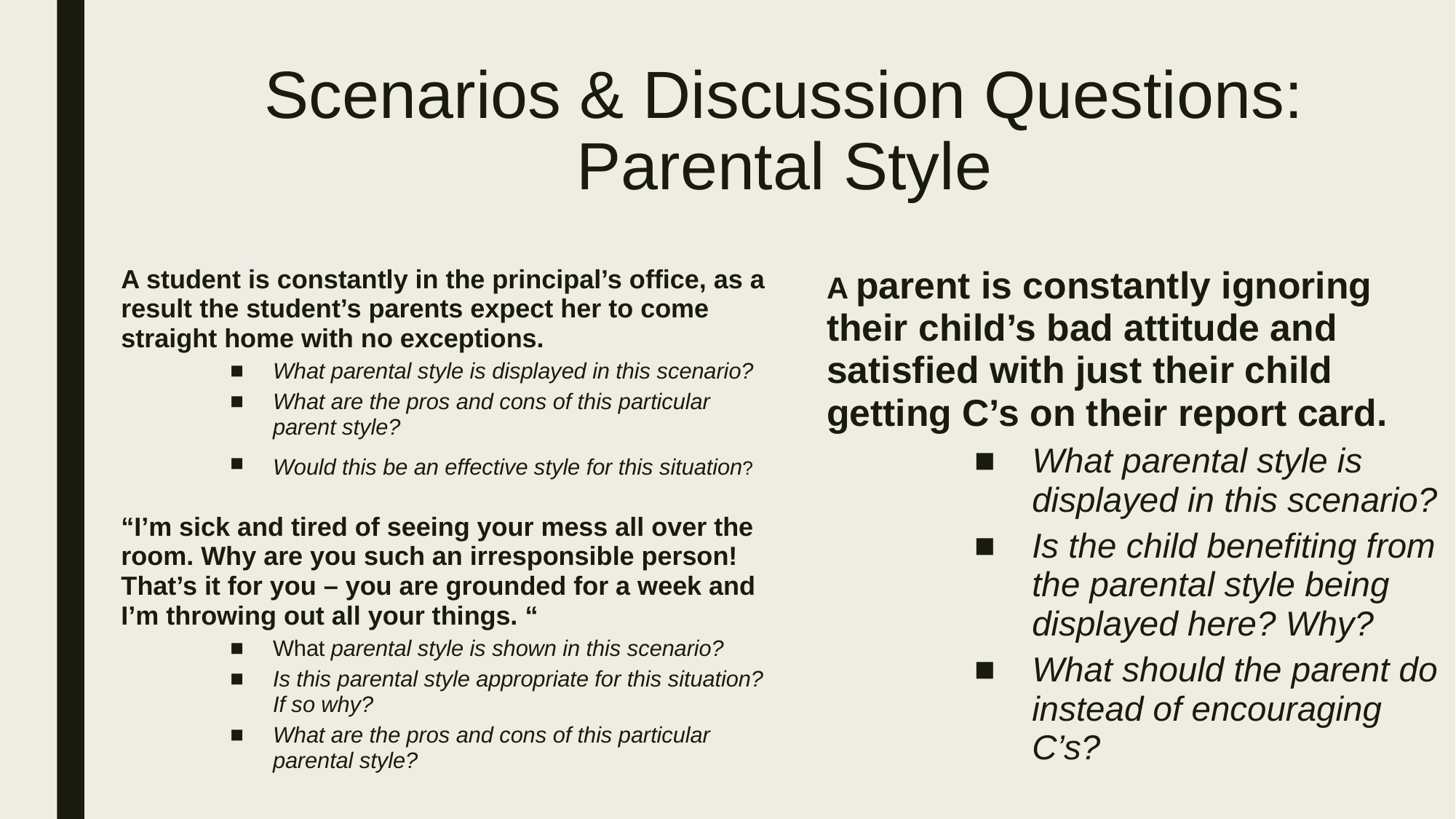

# Scenarios & Discussion Questions: Parental Style
A student is constantly in the principal’s office, as a result the student’s parents expect her to come straight home with no exceptions.
What parental style is displayed in this scenario?
What are the pros and cons of this particular parent style?
Would this be an effective style for this situation?

“I’m sick and tired of seeing your mess all over the room. Why are you such an irresponsible person! That’s it for you – you are grounded for a week and I’m throwing out all your things. “
What parental style is shown in this scenario?
Is this parental style appropriate for this situation? If so why?
What are the pros and cons of this particular parental style?

A parent is constantly ignoring their child’s bad attitude and satisfied with just their child getting C’s on their report card.
What parental style is displayed in this scenario?
Is the child benefiting from the parental style being displayed here? Why?
What should the parent do instead of encouraging C’s?